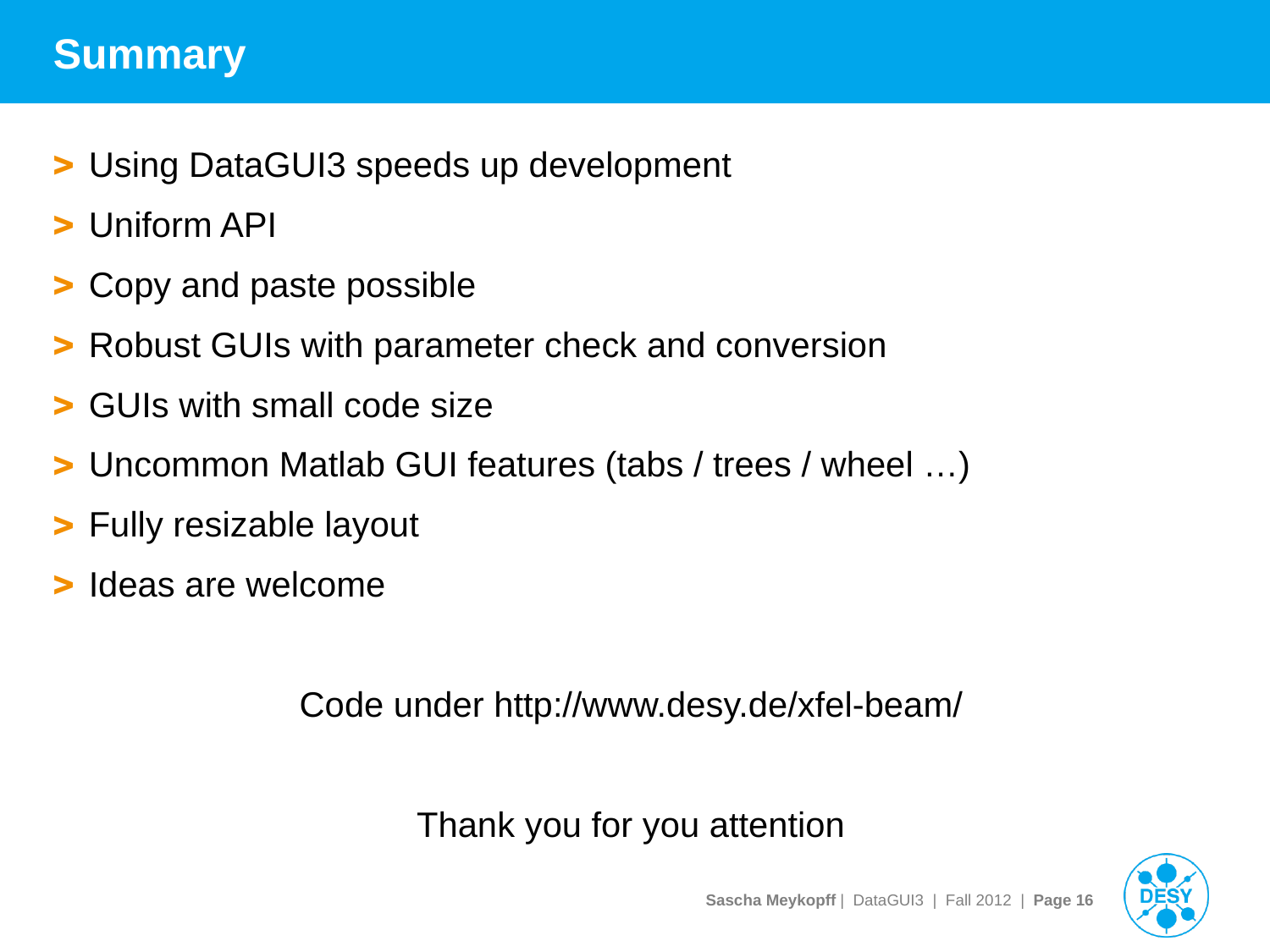

# Summary
Using DataGUI3 speeds up development
Uniform API
Copy and paste possible
Robust GUIs with parameter check and conversion
GUIs with small code size
Uncommon Matlab GUI features (tabs / trees / wheel …)
Fully resizable layout
Ideas are welcome

Code under http://www.desy.de/xfel-beam/

Thank you for you attention